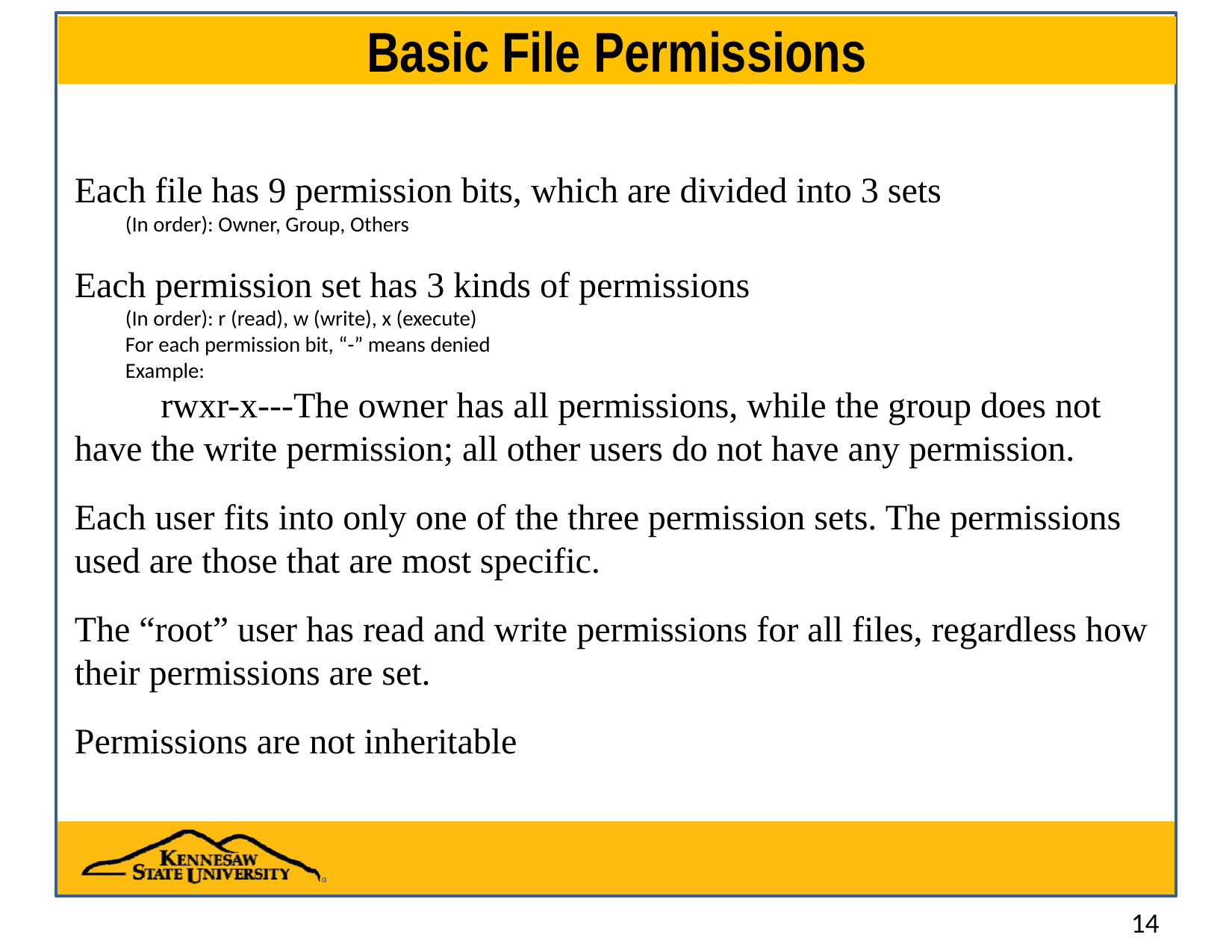

# Basic File Permissions
Each file has 9 permission bits, which are divided into 3 sets
(In order): Owner, Group, Others

Each permission set has 3 kinds of permissions
(In order): r (read), w (write), x (execute)
For each permission bit, “-” means denied
Example:
		rwxr-x---The owner has all permissions, while the group does not have the write permission; all other users do not have any permission.

Each user fits into only one of the three permission sets. The permissions used are those that are most specific.

The “root” user has read and write permissions for all files, regardless how their permissions are set.

Permissions are not inheritable